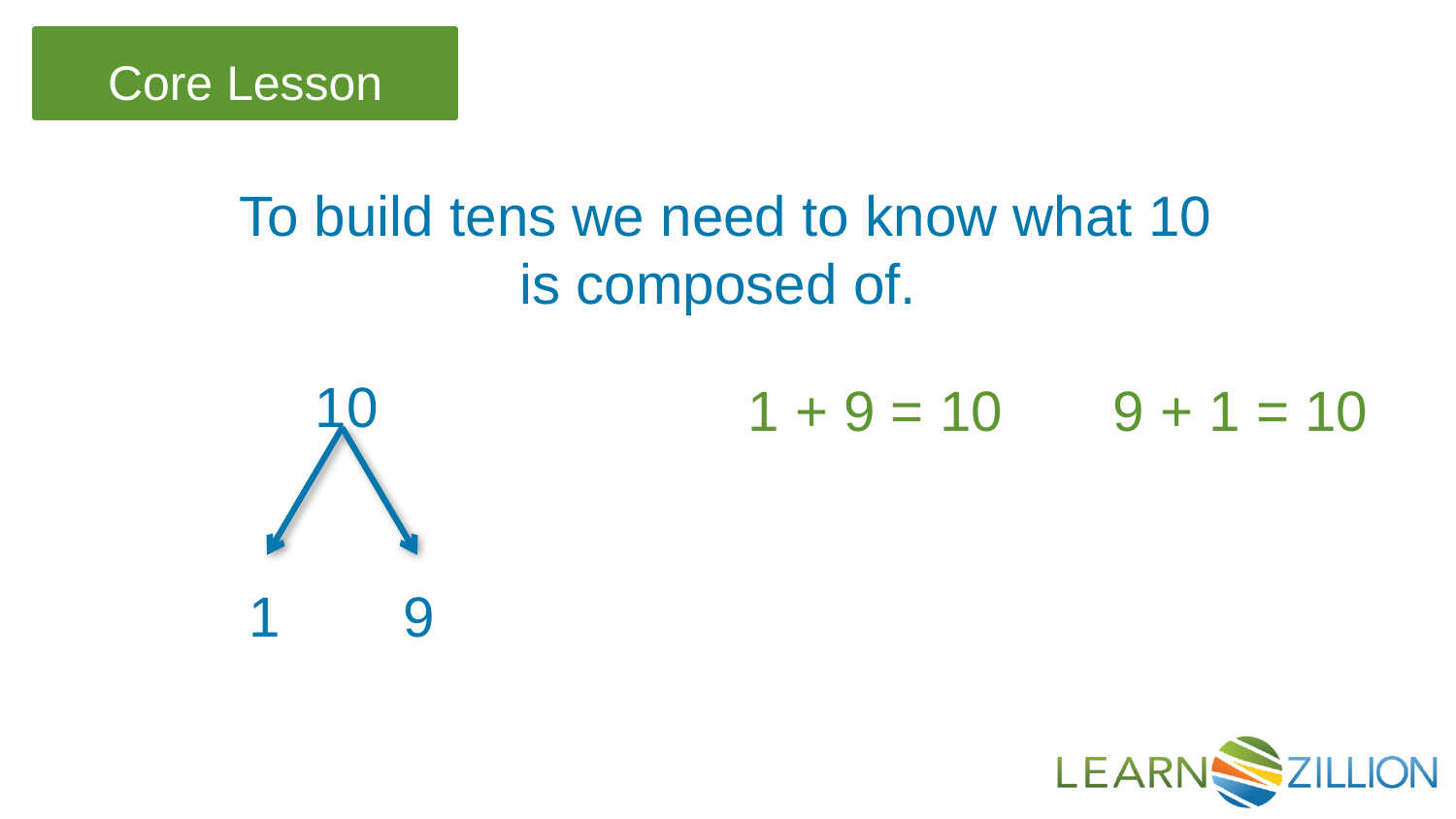

To build tens we need to know what 10 is composed of.
10
1 + 9 = 10
9 + 1 = 10
1
9